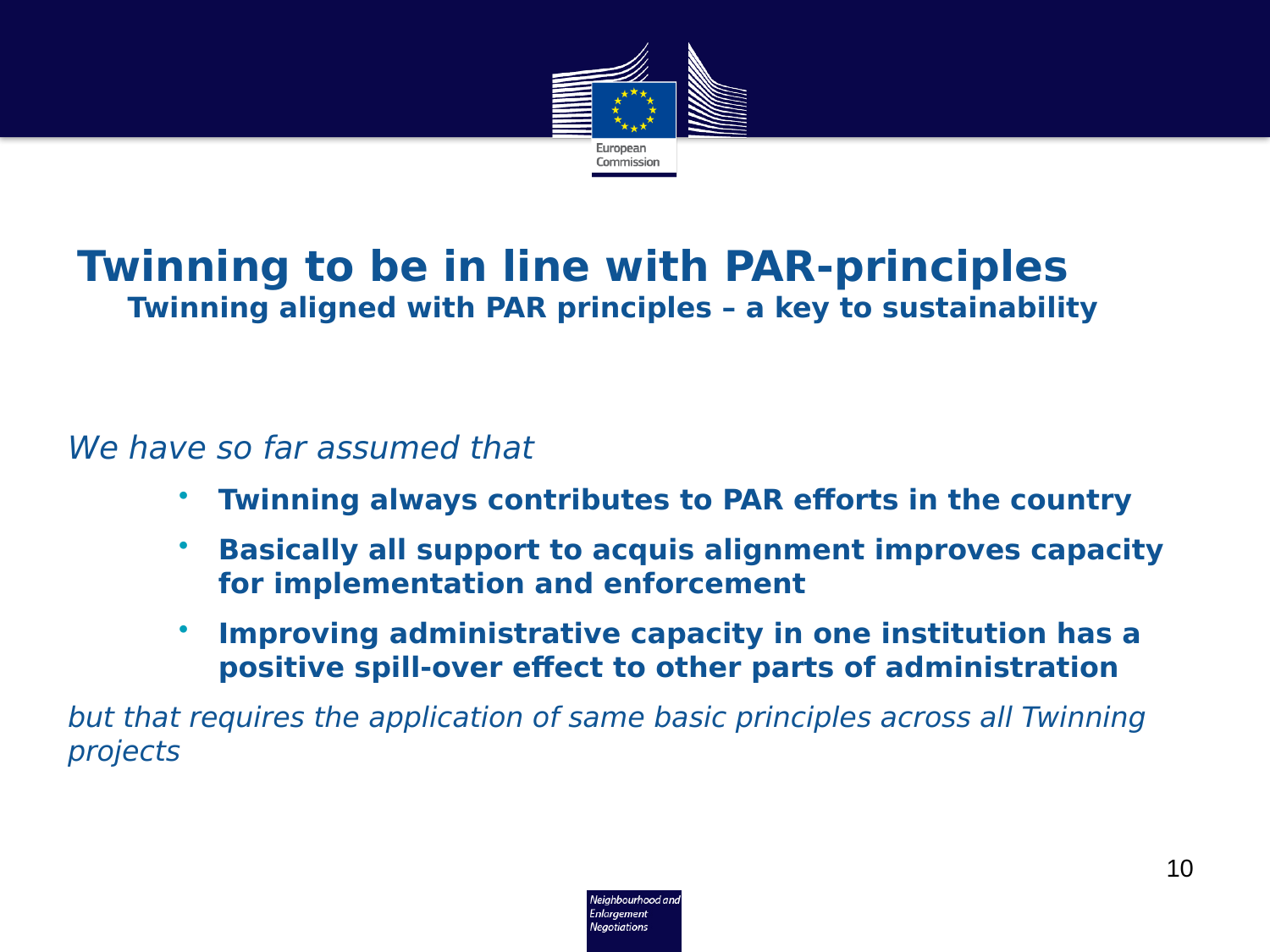

# Twinning to be in line with PAR-principles Twinning aligned with PAR principles – a key to sustainability

We have so far assumed that
Twinning always contributes to PAR efforts in the country
Basically all support to acquis alignment improves capacity for implementation and enforcement
Improving administrative capacity in one institution has a positive spill-over effect to other parts of administration
but that requires the application of same basic principles across all Twinning projects

10